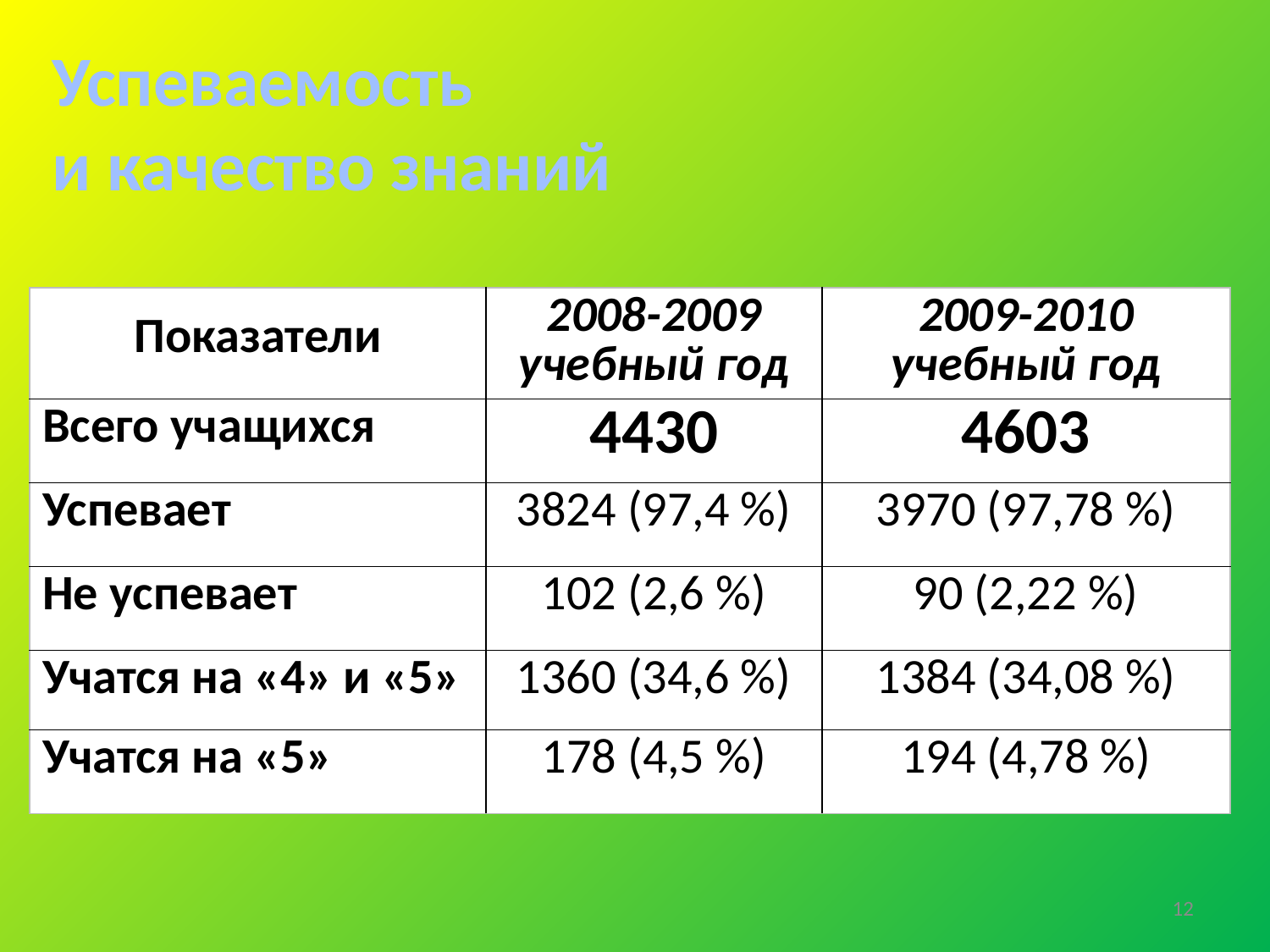

Успеваемость
и качество знаний
| Показатели | 2008-2009 учебный год | 2009-2010 учебный год |
| --- | --- | --- |
| Всего учащихся | 4430 | 4603 |
| Успевает | 3824 (97,4 %) | 3970 (97,78 %) |
| Не успевает | 102 (2,6 %) | 90 (2,22 %) |
| Учатся на «4» и «5» | 1360 (34,6 %) | 1384 (34,08 %) |
| Учатся на «5» | 178 (4,5 %) | 194 (4,78 %) |
12